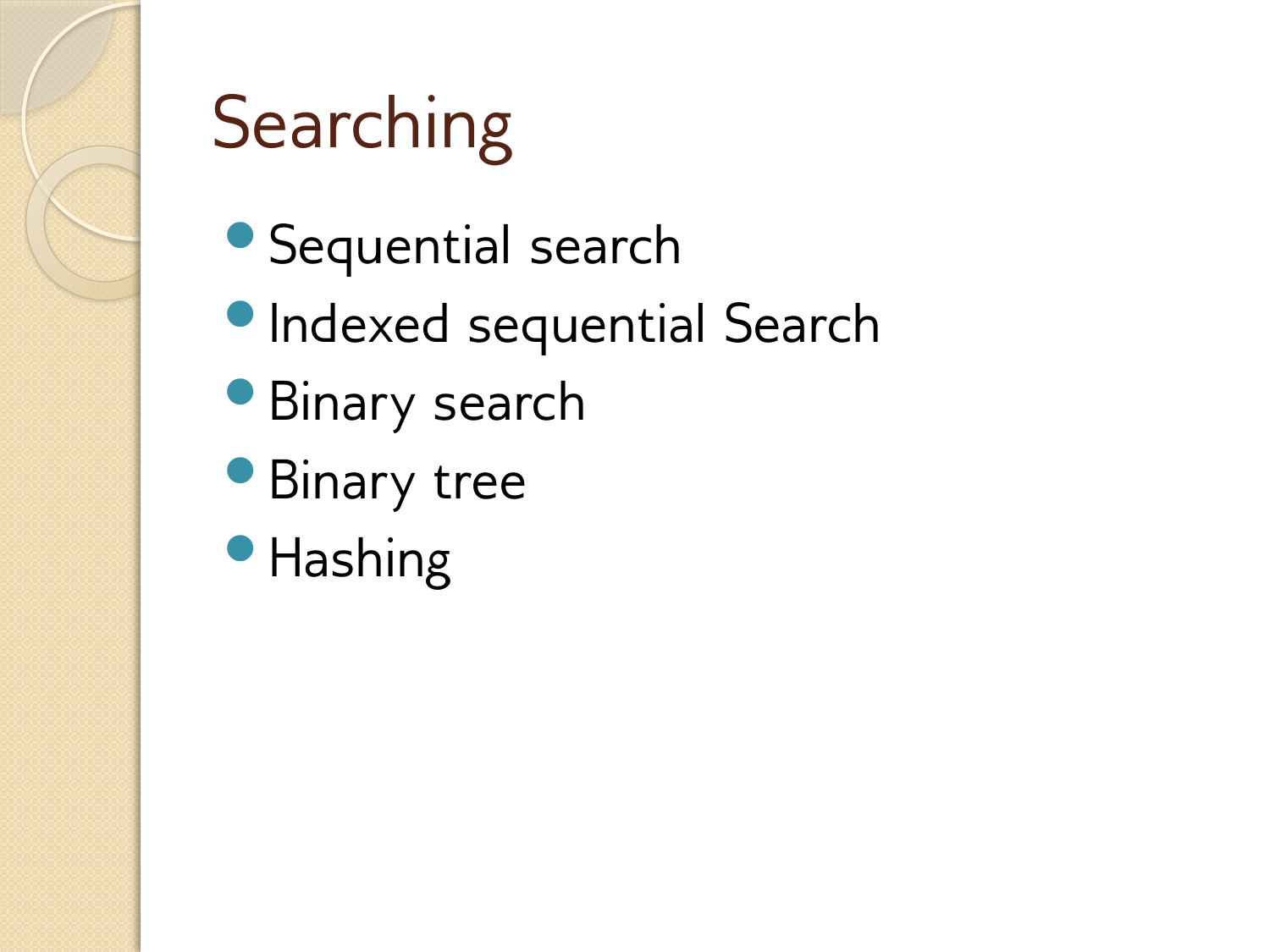

# Searching
Sequential search
Indexed sequential Search
Binary search
Binary tree
Hashing